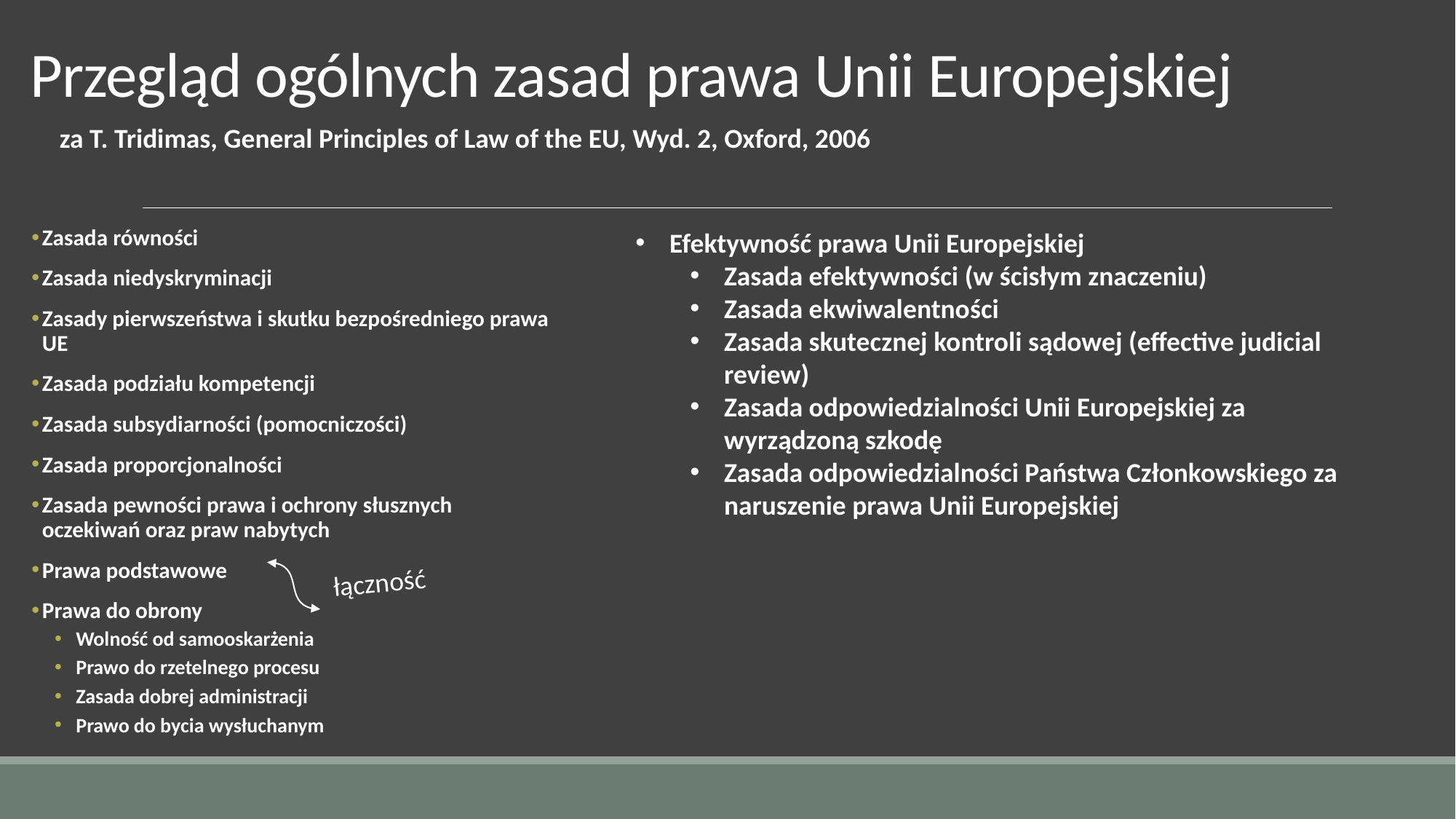

# Przegląd ogólnych zasad prawa Unii Europejskiej
za T. Tridimas, General Principles of Law of the EU, Wyd. 2, Oxford, 2006
Zasada równości
Zasada niedyskryminacji
Zasady pierwszeństwa i skutku bezpośredniego prawa UE
Zasada podziału kompetencji
Zasada subsydiarności (pomocniczości)
Zasada proporcjonalności
Zasada pewności prawa i ochrony słusznych oczekiwań oraz praw nabytych
Prawa podstawowe
Prawa do obrony
Wolność od samooskarżenia
Prawo do rzetelnego procesu
Zasada dobrej administracji
Prawo do bycia wysłuchanym

Efektywność prawa Unii Europejskiej
Zasada efektywności (w ścisłym znaczeniu)
Zasada ekwiwalentności
Zasada skutecznej kontroli sądowej (effective judicial review)
Zasada odpowiedzialności Unii Europejskiej za wyrządzoną szkodę
Zasada odpowiedzialności Państwa Członkowskiego za naruszenie prawa Unii Europejskiej

łączność